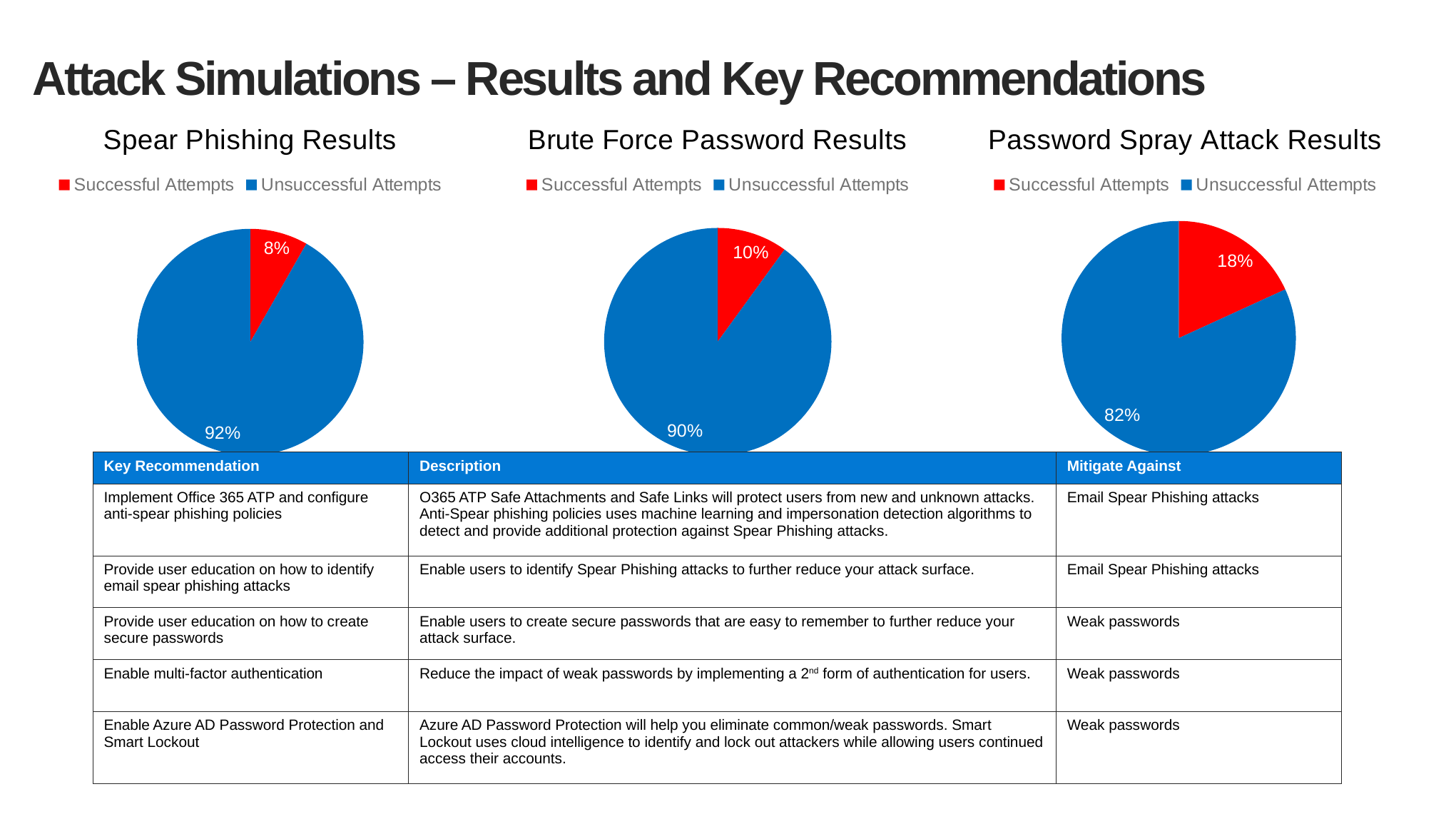

# Attack Simulations – Results and Key Recommendations

### Chart: Spear Phishing Results

| Category | Spear Phishing Results |
|---|---|
| Successful Attempts | 90.0 |
| Unsuccessful Attempts | 1000.0 |

### Chart: Brute Force Password Results

| Category | Brute Force Password Results |
|---|---|
| Successful Attempts | 10.0 |
| Unsuccessful Attempts | 90.0 |

### Chart: Password Spray Attack Results

| Category | Password Spray Attack Results |
|---|---|
| Successful Attempts | 20.0 |
| Unsuccessful Attempts | 90.0 |
| Key Recommendation | Description | Mitigate Against |
| --- | --- | --- |
| Implement Office 365 ATP and configure anti-spear phishing policies | O365 ATP Safe Attachments and Safe Links will protect users from new and unknown attacks. Anti-Spear phishing policies uses machine learning and impersonation detection algorithms to detect and provide additional protection against Spear Phishing attacks. | Email Spear Phishing attacks |
| Provide user education on how to identify email spear phishing attacks | Enable users to identify Spear Phishing attacks to further reduce your attack surface. | Email Spear Phishing attacks |
| Provide user education on how to create secure passwords | Enable users to create secure passwords that are easy to remember to further reduce your attack surface. | Weak passwords |
| Enable multi-factor authentication | Reduce the impact of weak passwords by implementing a 2nd form of authentication for users. | Weak passwords |
| Enable Azure AD Password Protection and Smart Lockout | Azure AD Password Protection will help you eliminate common/weak passwords. Smart Lockout uses cloud intelligence to identify and lock out attackers while allowing users continued access their accounts. | Weak passwords |